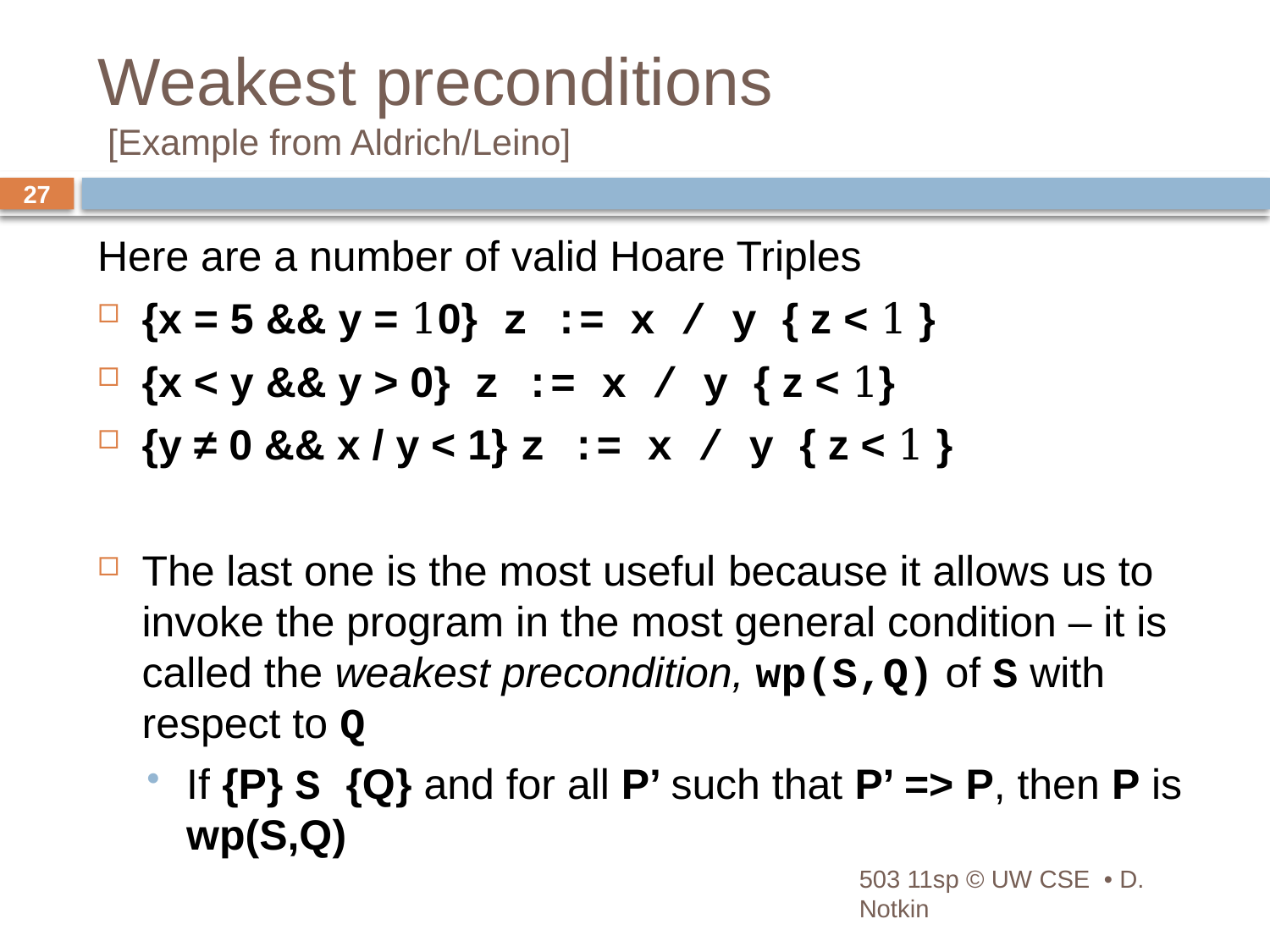

# Weakest preconditions [Example from Aldrich/Leino]
27
Here are a number of valid Hoare Triples
{x = 5 && y = 10} z := x / y { z < 1 }
{x < y && y > 0}  z := x / y { z < 1}
{y ≠ 0 && x / y < 1} z := x / y { z < 1 }

The last one is the most useful because it allows us to invoke the program in the most general condition – it is called the weakest precondition, wp(S,Q) of S with respect to Q
If {P} S {Q} and for all P’ such that P’ => P, then P is wp(S,Q)
503 11sp © UW CSE  • D. Notkin